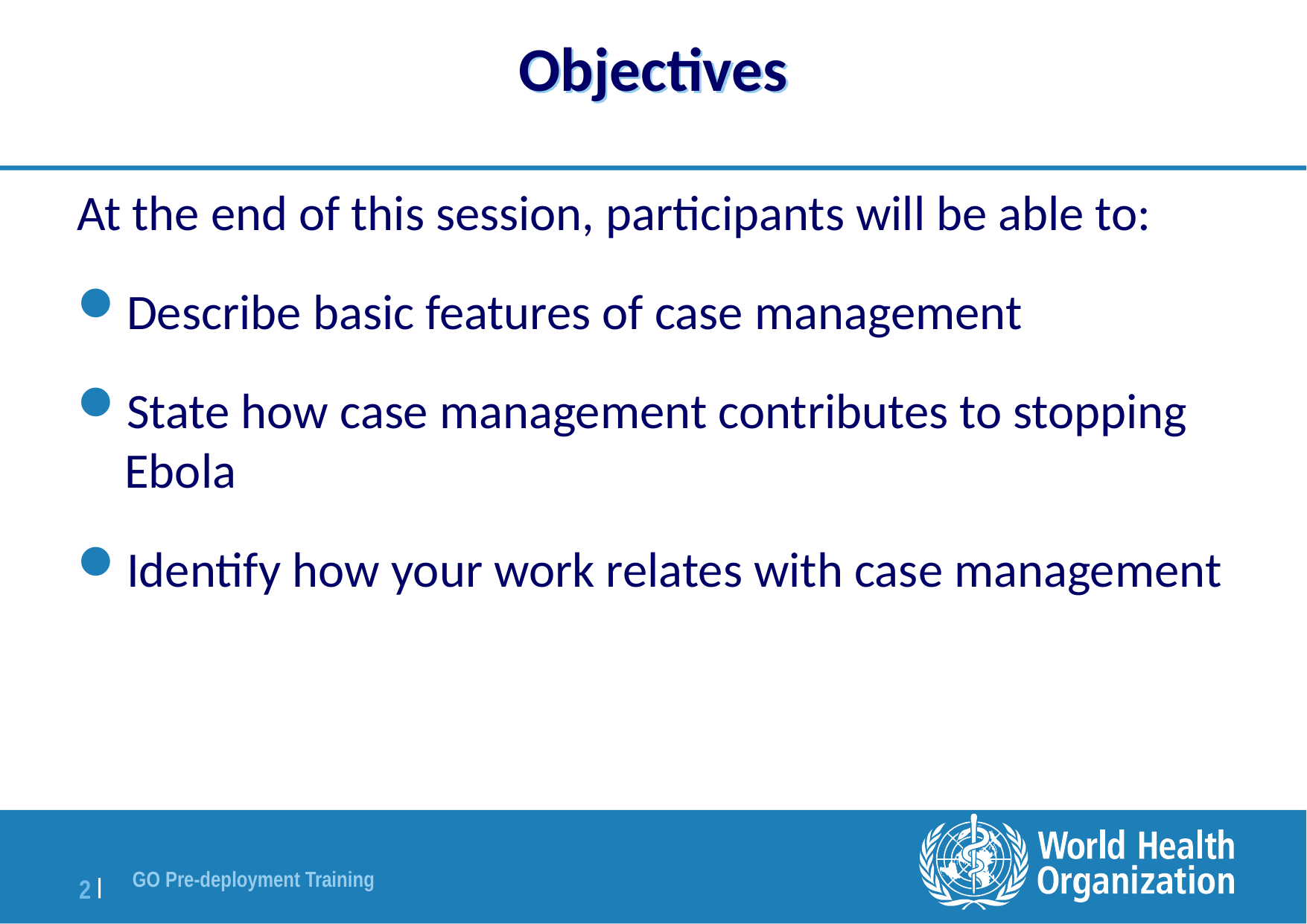

Objectives
At the end of this session, participants will be able to:
Describe basic features of case management
State how case management contributes to stopping Ebola
Identify how your work relates with case management